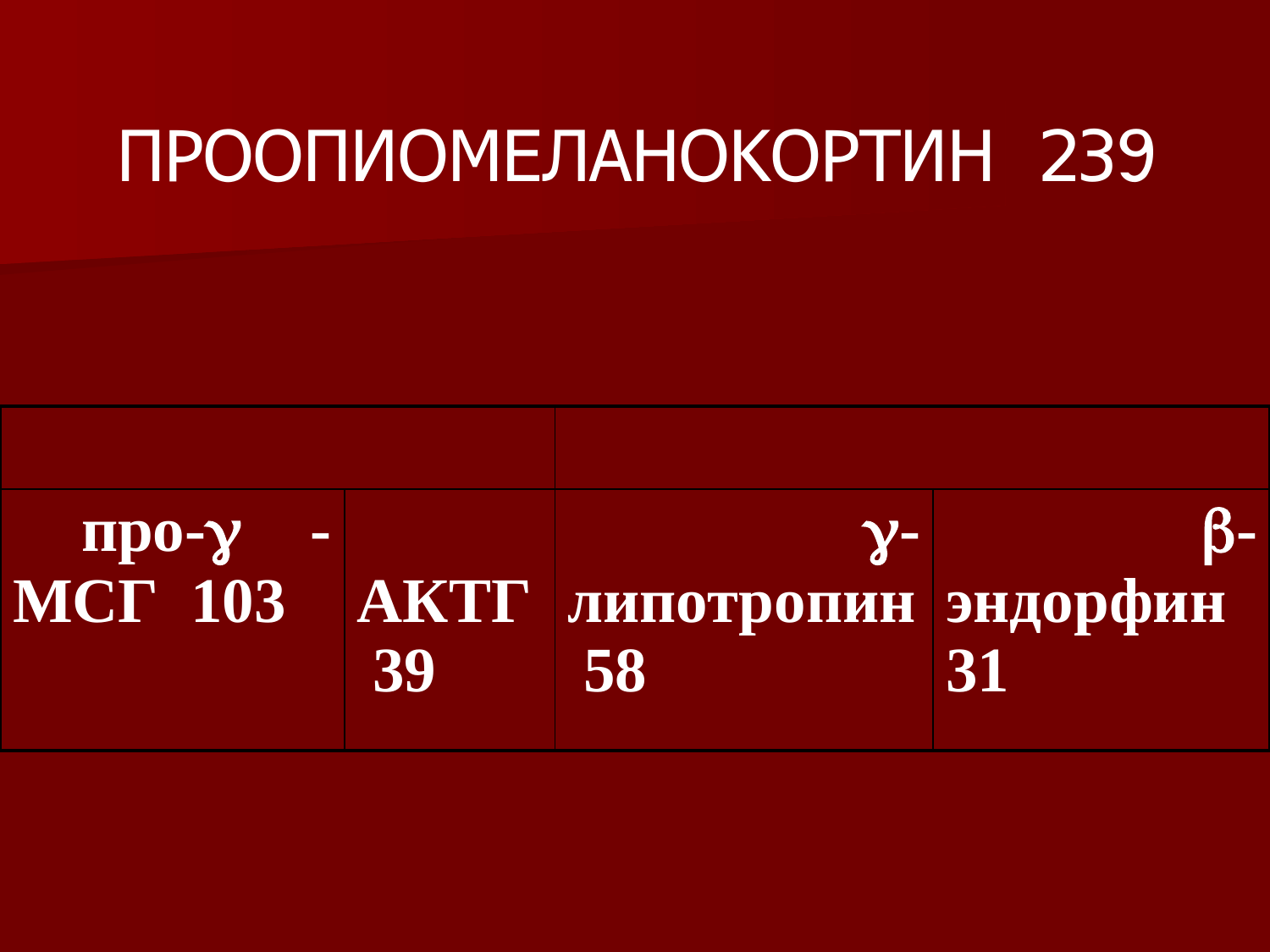

# ПРООПИОМЕЛАНОКОРТИН  239
|  |  |  |  |
| --- | --- | --- | --- |
| про-γ -МСГ 103 | АКТГ 39 | γ- липотропин 58 | β-эндорфин 31 |